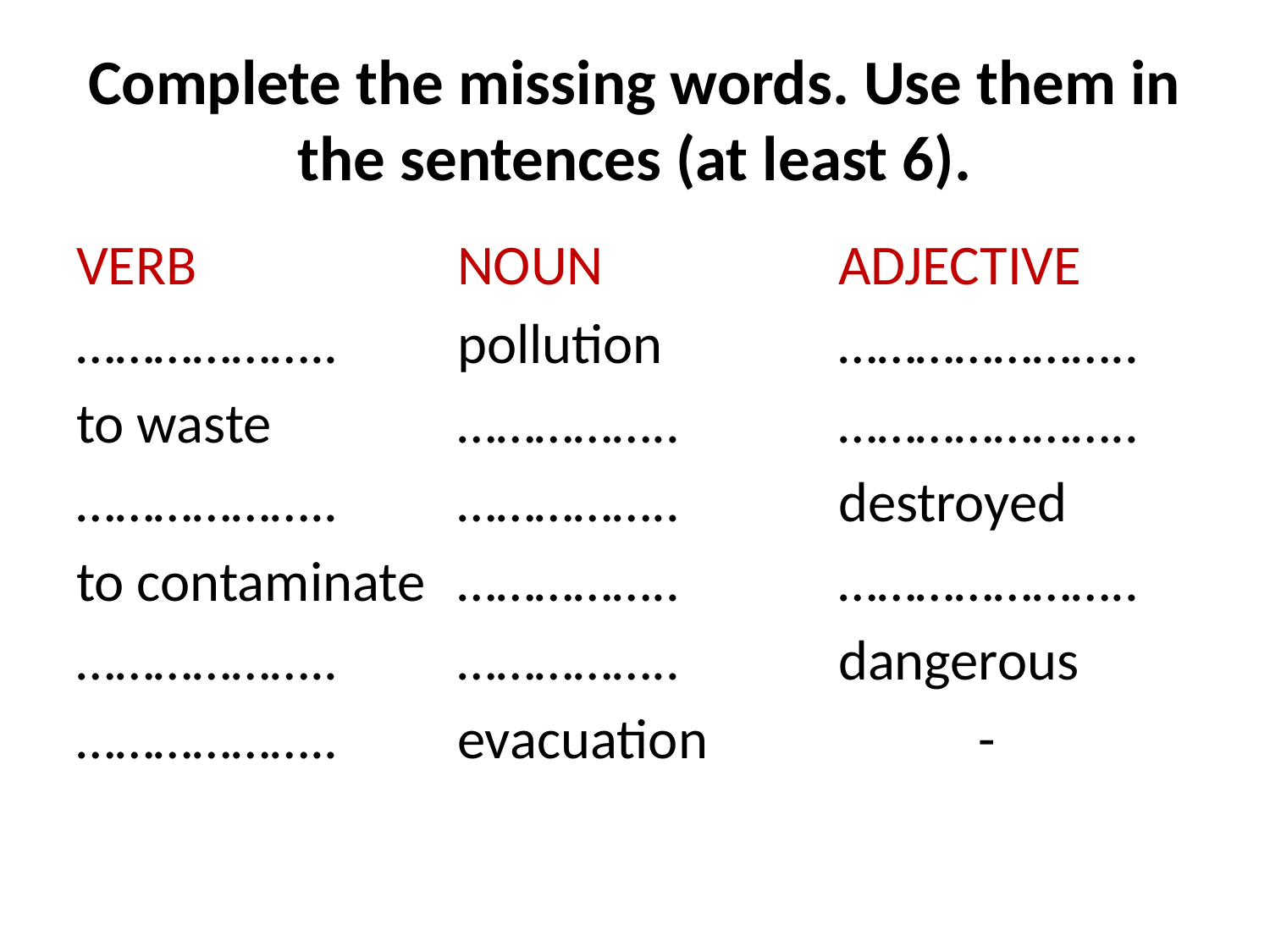

# Complete the missing words. Use them in the sentences (at least 6).
VERB			NOUN		ADJECTIVE
………………..	pollution		…………………..
to waste		……………..		…………………..
………………..	……………..		destroyed
to contaminate	……………..		…………………..
………………..	……………..		dangerous
………………..	evacuation		           -